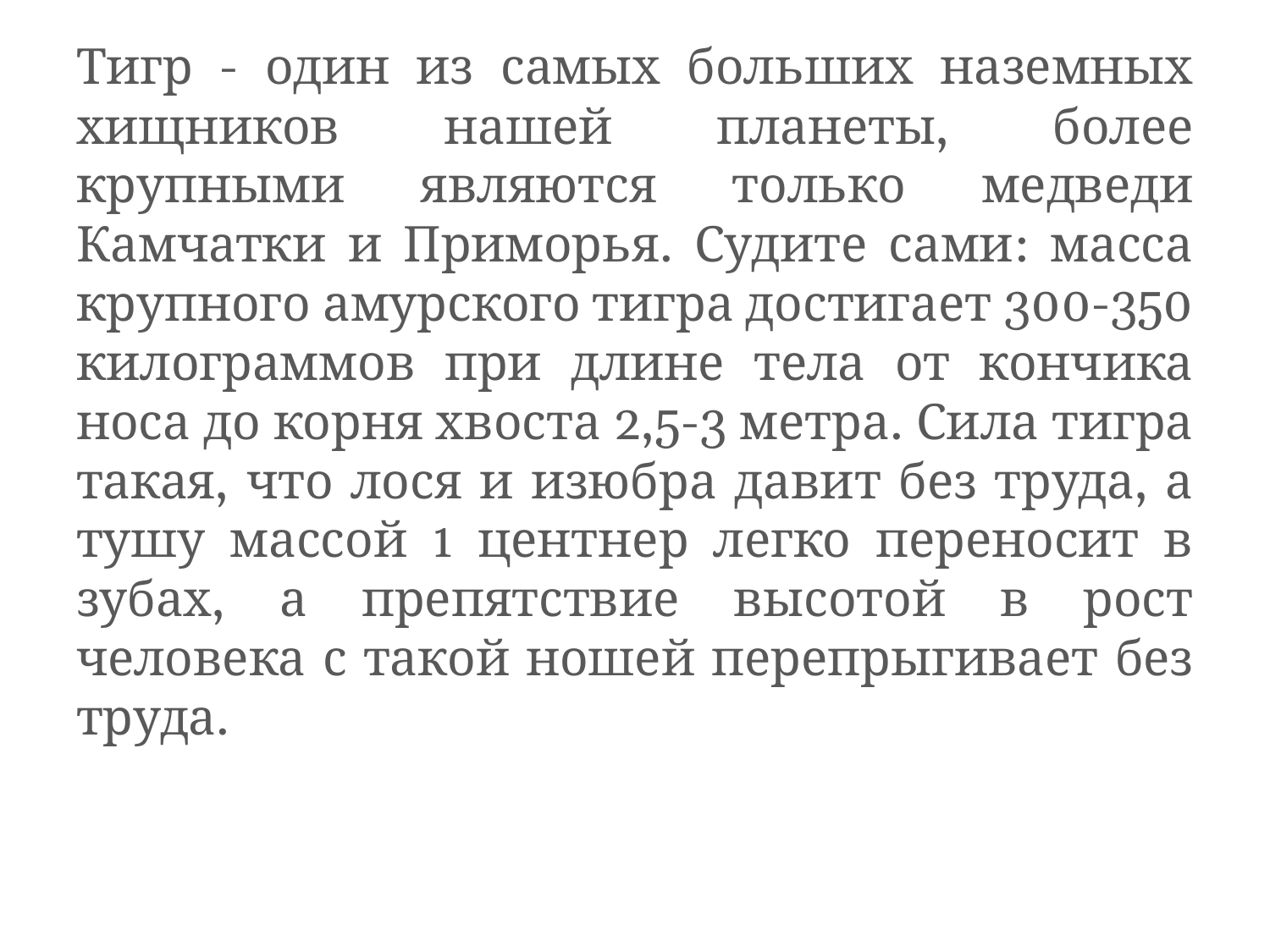

# Тигр - один из самых больших наземных хищников нашей планеты, более крупными являются только медведи Камчатки и Приморья. Судите сами: масса крупного амурского тигра достигает 300-350 килограммов при длине тела от кончика носа до корня хвоста 2,5-3 метра. Сила тигра такая, что лося и изюбра давит без труда, а тушу массой 1 центнер легко переносит в зубах, а препятствие высотой в рост человека с такой ношей перепрыгивает без труда.